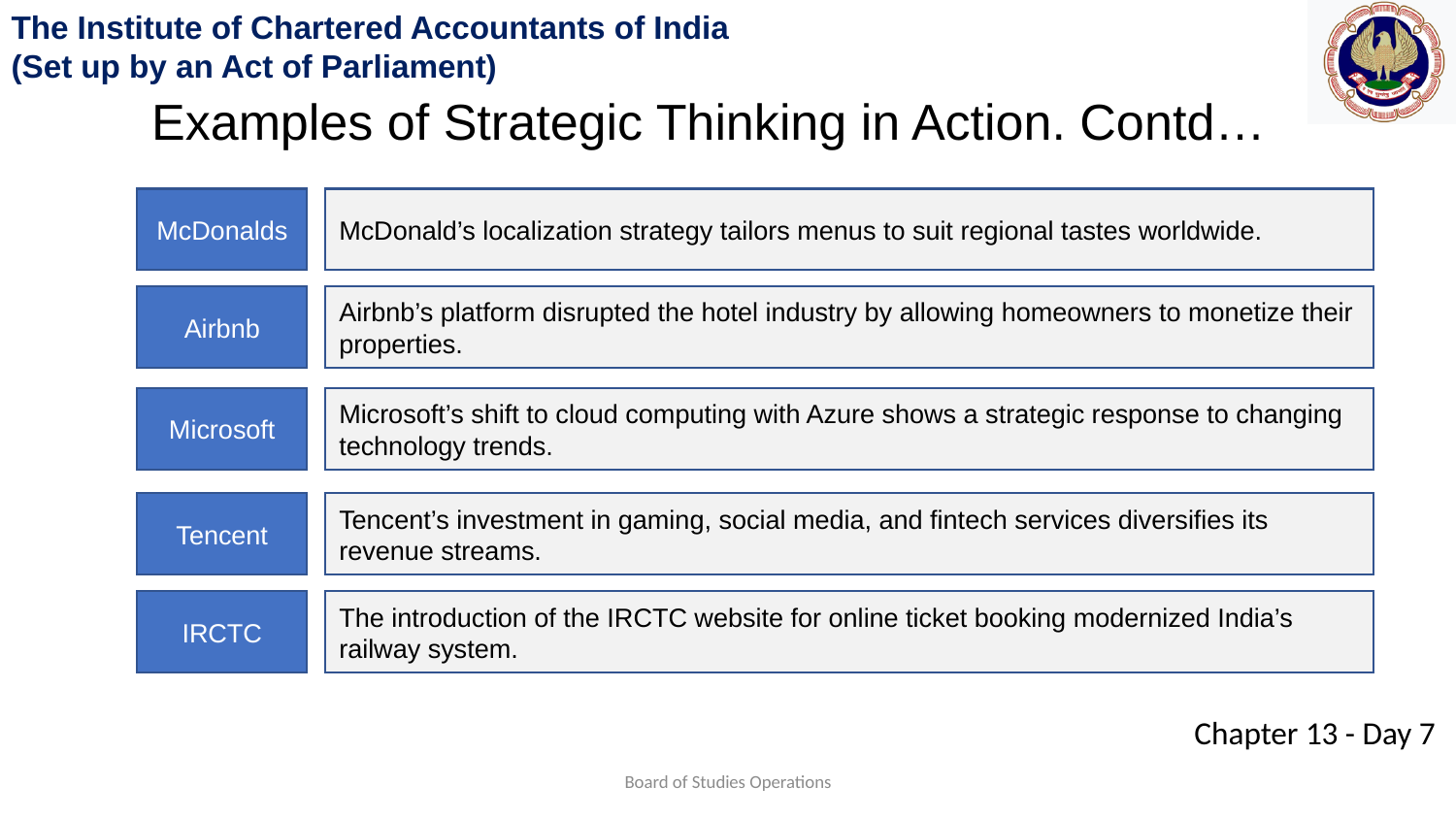

Examples of Strategic Thinking in Action. Contd…
McDonalds
McDonald’s localization strategy tailors menus to suit regional tastes worldwide.
Airbnb
Airbnb’s platform disrupted the hotel industry by allowing homeowners to monetize their properties.
Microsoft
Microsoft’s shift to cloud computing with Azure shows a strategic response to changing technology trends.
Tencent
Tencent’s investment in gaming, social media, and fintech services diversifies its revenue streams.
IRCTC
The introduction of the IRCTC website for online ticket booking modernized India’s railway system.
Board of Studies Operations